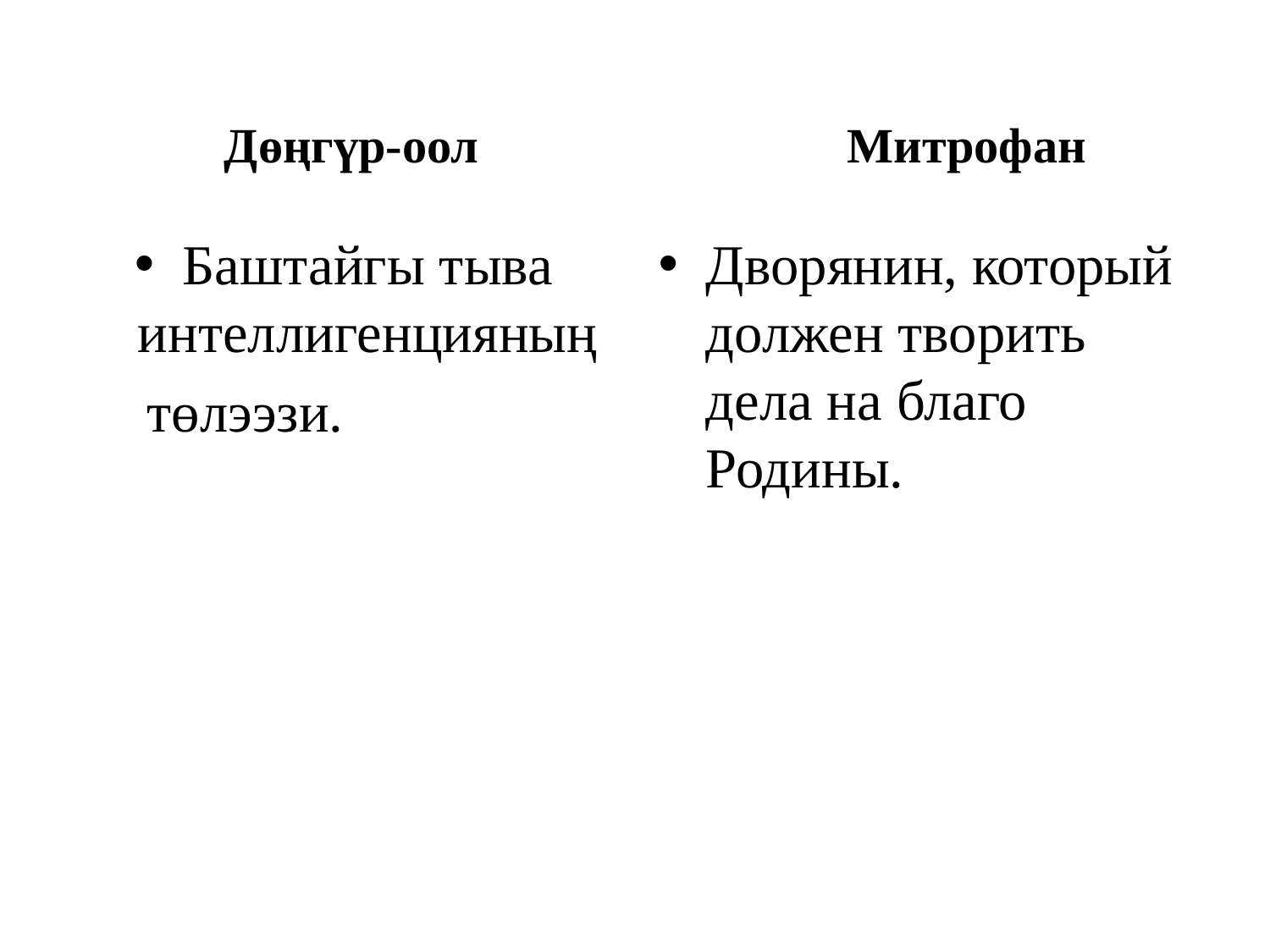

# Дөңгүр-оол                              Митрофан
Баштайгы тыва интеллигенцияның
     төлээзи.
Дворянин, который должен творить дела на благо Родины.